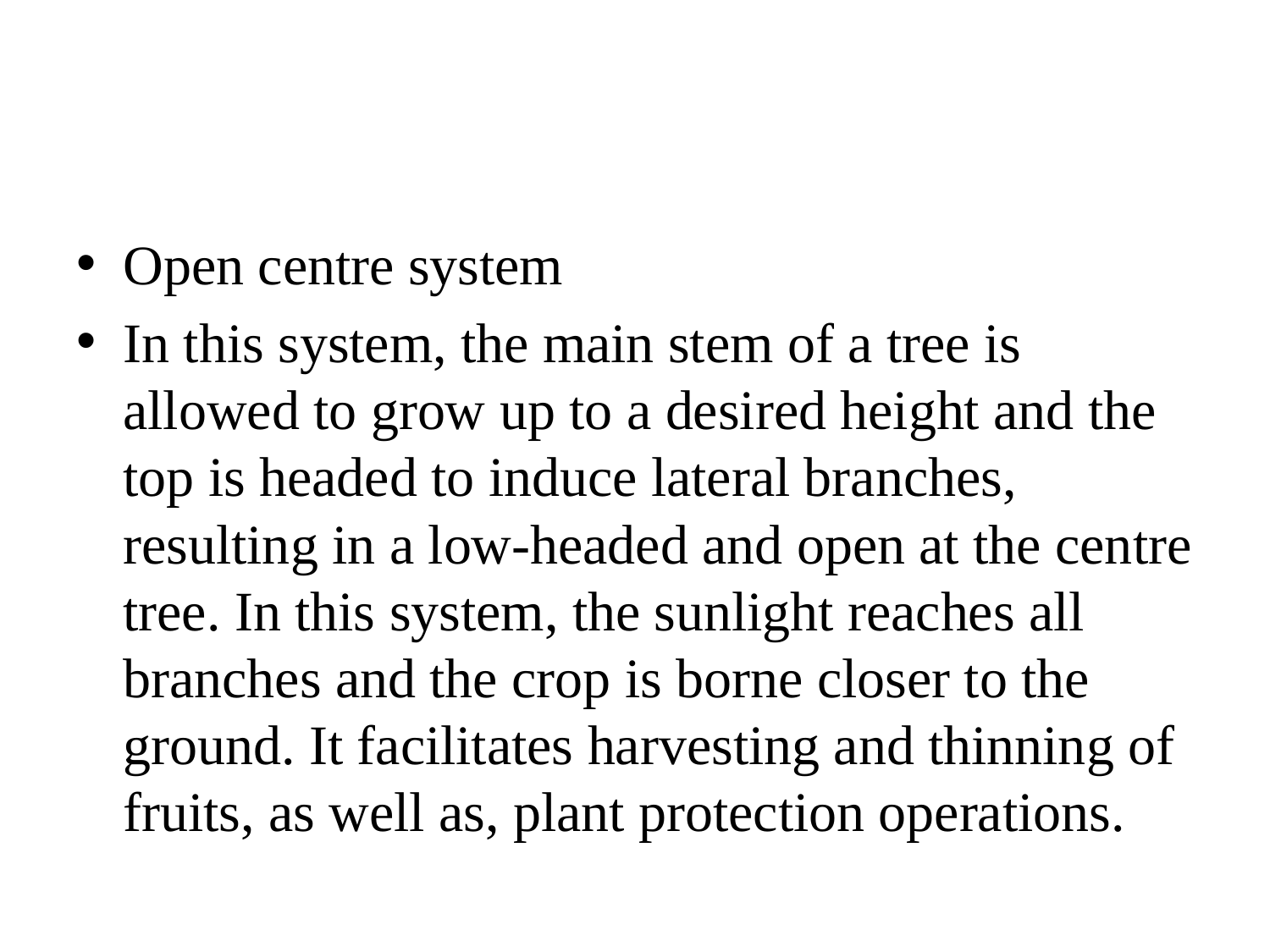

#
Open centre system
In this system, the main stem of a tree is allowed to grow up to a desired height and the top is headed to induce lateral branches, resulting in a low-headed and open at the centre tree. In this system, the sunlight reaches all branches and the crop is borne closer to the ground. It facilitates harvesting and thinning of fruits, as well as, plant protection operations.